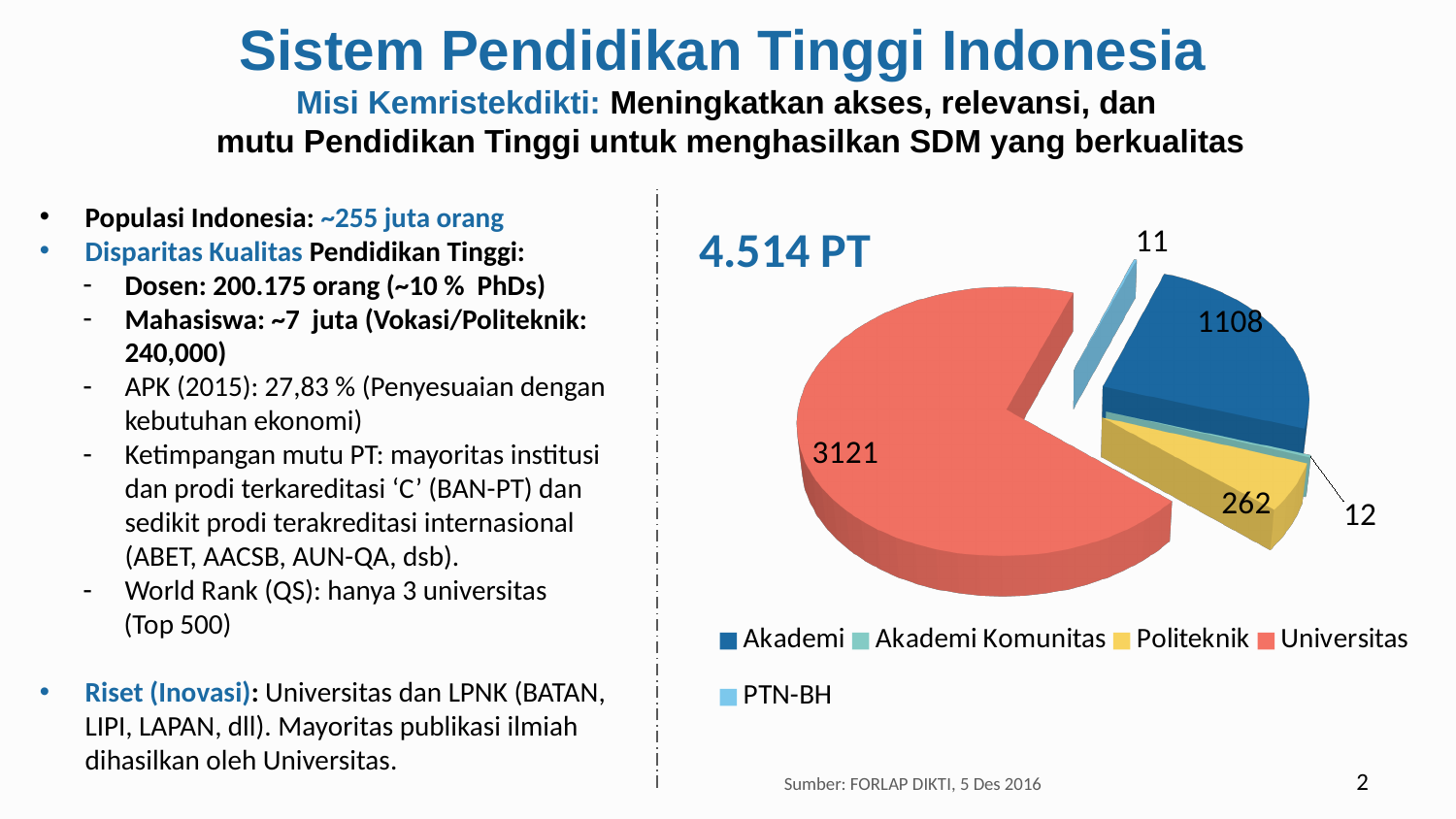

# Sistem Pendidikan Tinggi Indonesia Misi Kemristekdikti: Meningkatkan akses, relevansi, dan mutu Pendidikan Tinggi untuk menghasilkan SDM yang berkualitas

[unsupported chart]

Populasi Indonesia: ~255 juta orang
Disparitas Kualitas Pendidikan Tinggi:
Dosen: 200.175 orang (~10 %  PhDs)
Mahasiswa: ~7  juta (Vokasi/Politeknik: 240,000)
APK (2015): 27,83 % (Penyesuaian dengan kebutuhan ekonomi)
Ketimpangan mutu PT: mayoritas institusi dan prodi terkareditasi ‘C’ (BAN-PT) dan sedikit prodi terakreditasi internasional (ABET, AACSB, AUN-QA, dsb).
World Rank (QS): hanya 3 universitas
(Top 500)

Riset (Inovasi): Universitas dan LPNK (BATAN, LIPI, LAPAN, dll). Mayoritas publikasi ilmiah dihasilkan oleh Universitas.
4.514 PT
2
Sumber: FORLAP DIKTI, 5 Des 2016